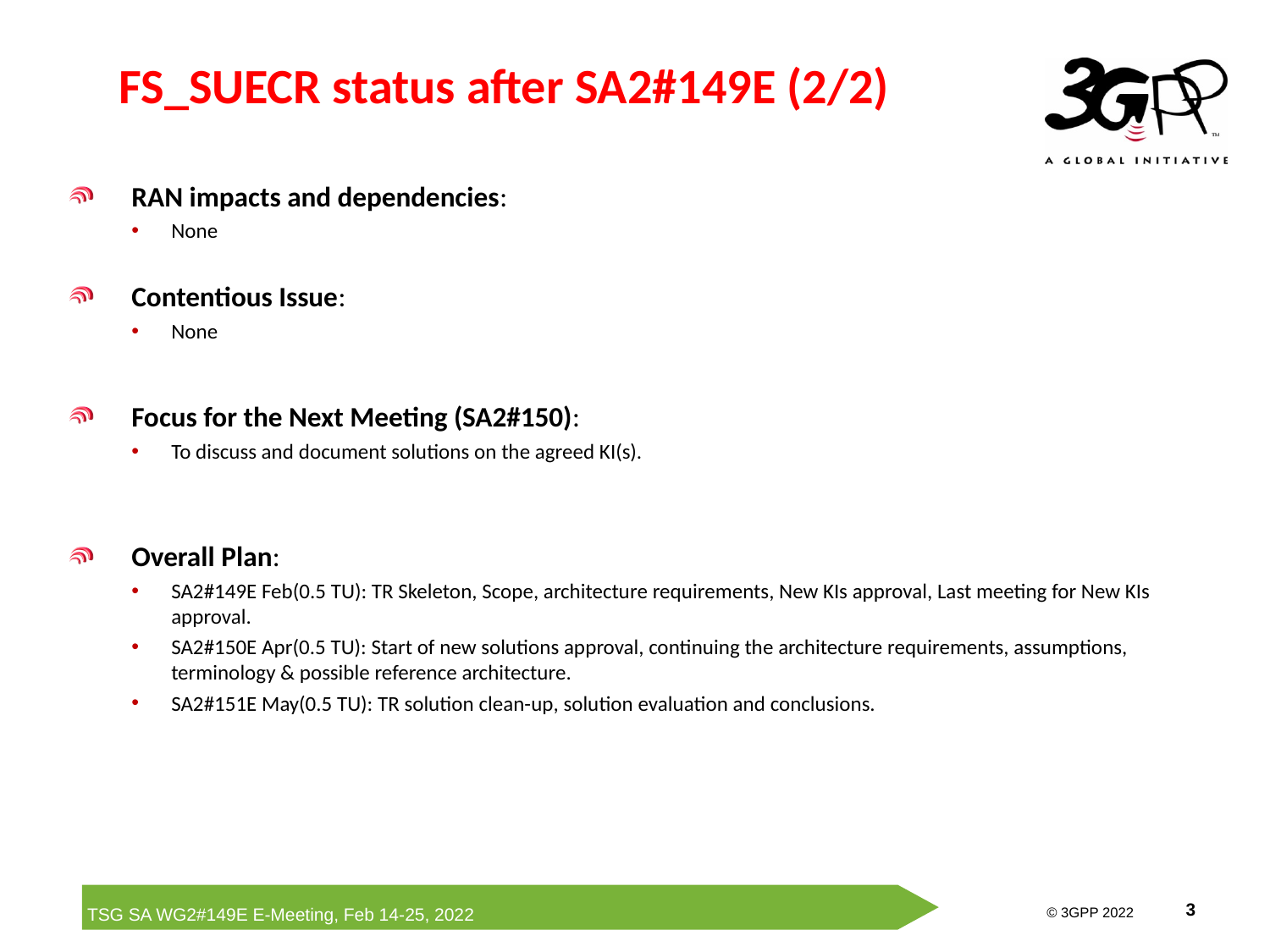

# FS_SUECR status after SA2#149E (2/2)
RAN impacts and dependencies:
None

Contentious Issue:
None

Focus for the Next Meeting (SA2#150):
To discuss and document solutions on the agreed KI(s).

Overall Plan:
SA2#149E Feb(0.5 TU): TR Skeleton, Scope, architecture requirements, New KIs approval, Last meeting for New KIs approval.
SA2#150E Apr(0.5 TU): Start of new solutions approval, continuing the architecture requirements, assumptions, terminology & possible reference architecture.
SA2#151E May(0.5 TU): TR solution clean-up, solution evaluation and conclusions.